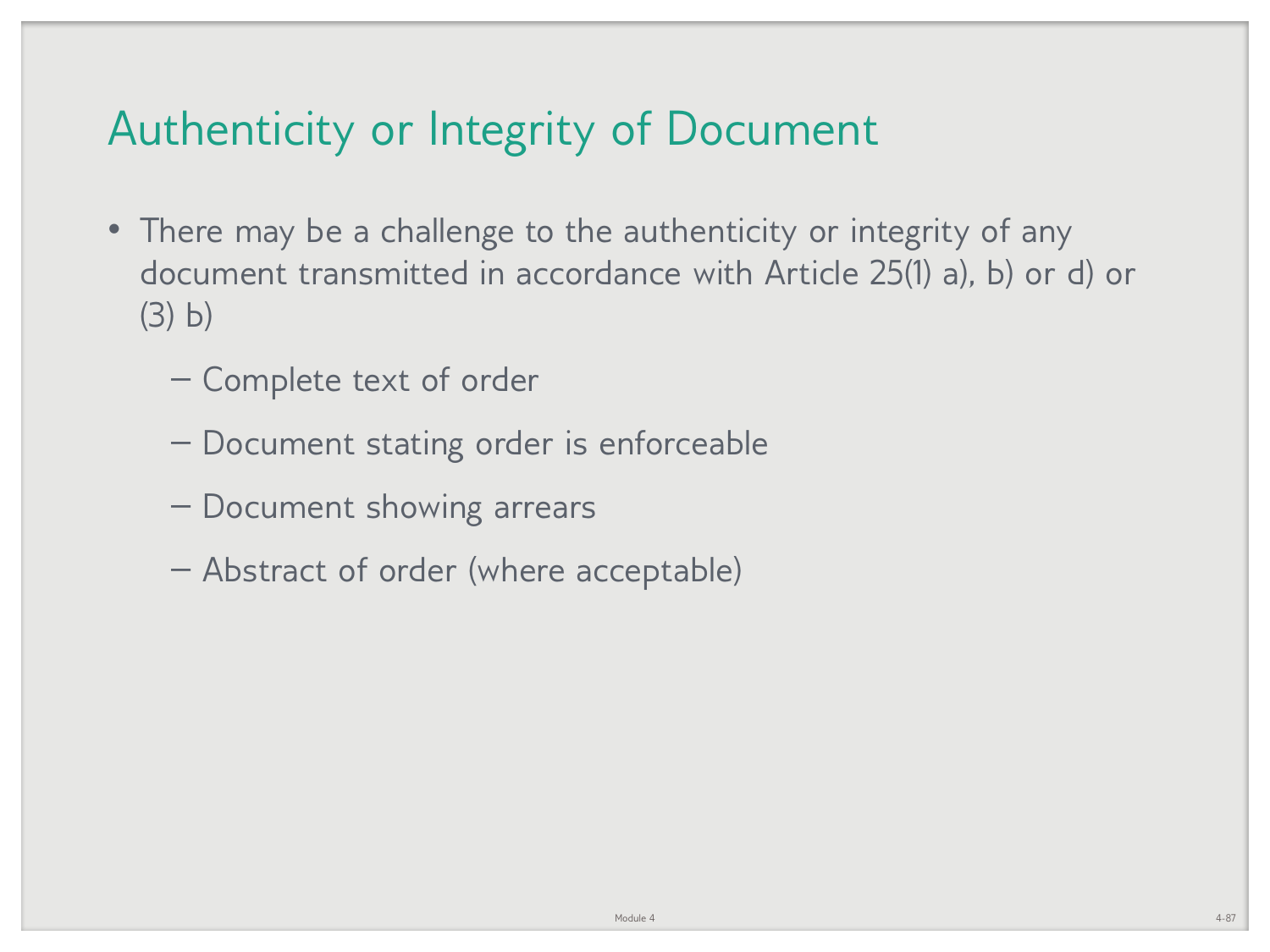

# Authenticity or Integrity of Document
There may be a challenge to the authenticity or integrity of any document transmitted in accordance with Article 25(1) a), b) or d) or (3) b)
Complete text of order
Document stating order is enforceable
Document showing arrears
Abstract of order (where acceptable)
Module 4
4-87